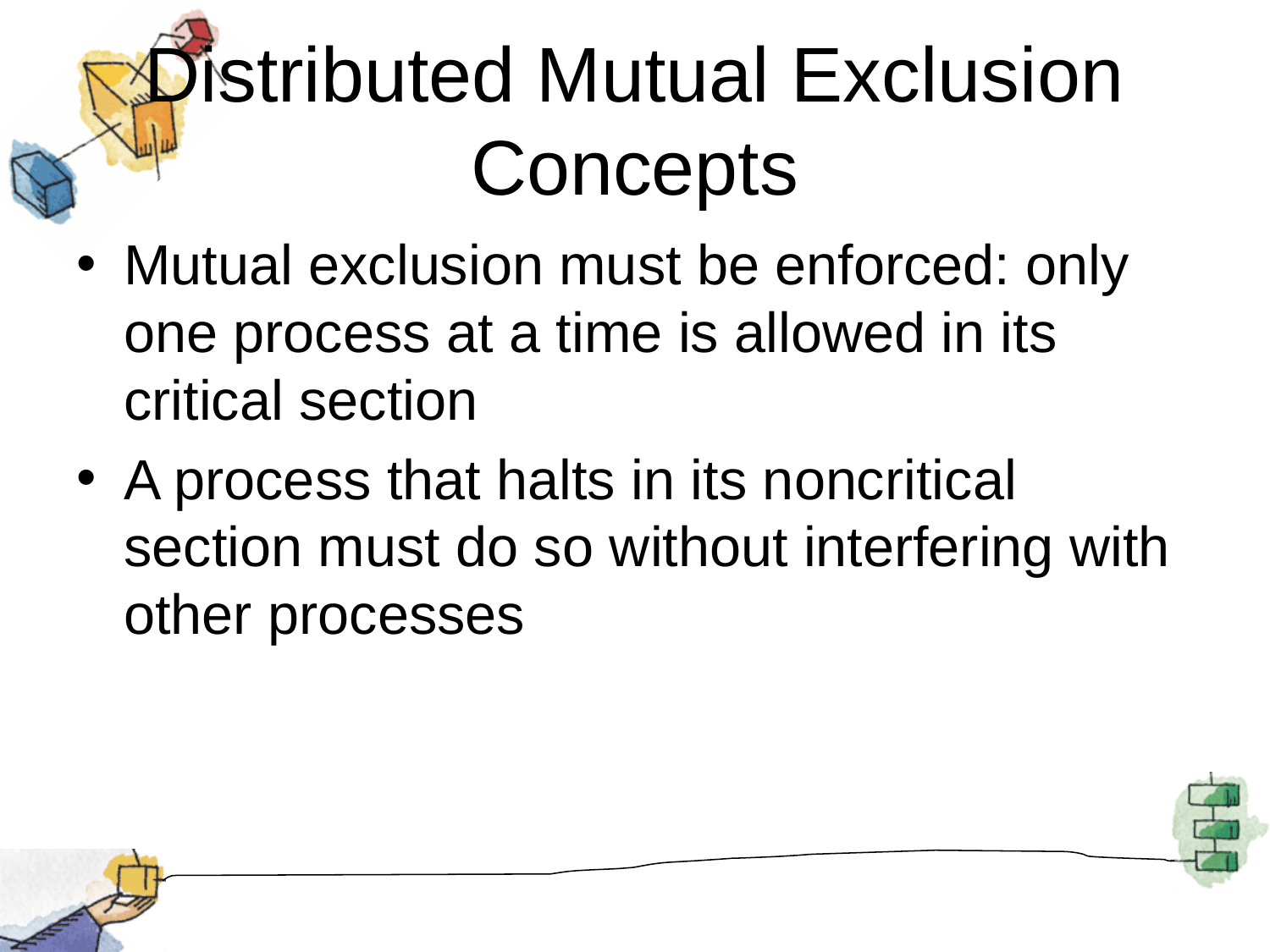

# Distributed Mutual Exclusion Concepts
Mutual exclusion must be enforced: only one process at a time is allowed in its critical section
A process that halts in its noncritical section must do so without interfering with other processes